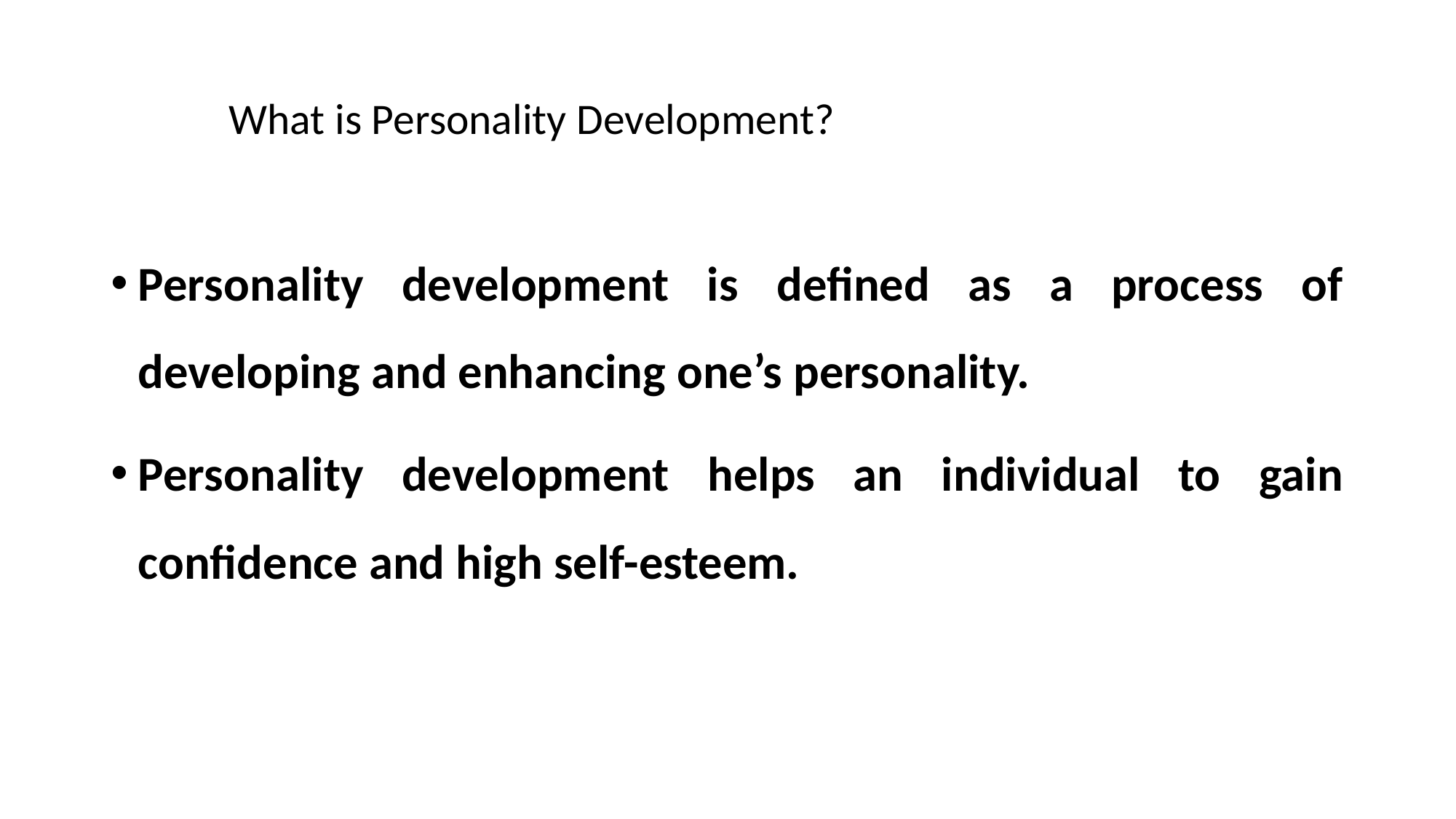

# What is Personality Development?
Personality development is defined as a process of developing and enhancing one’s personality.
Personality development helps an individual to gain confidence and high self-esteem.